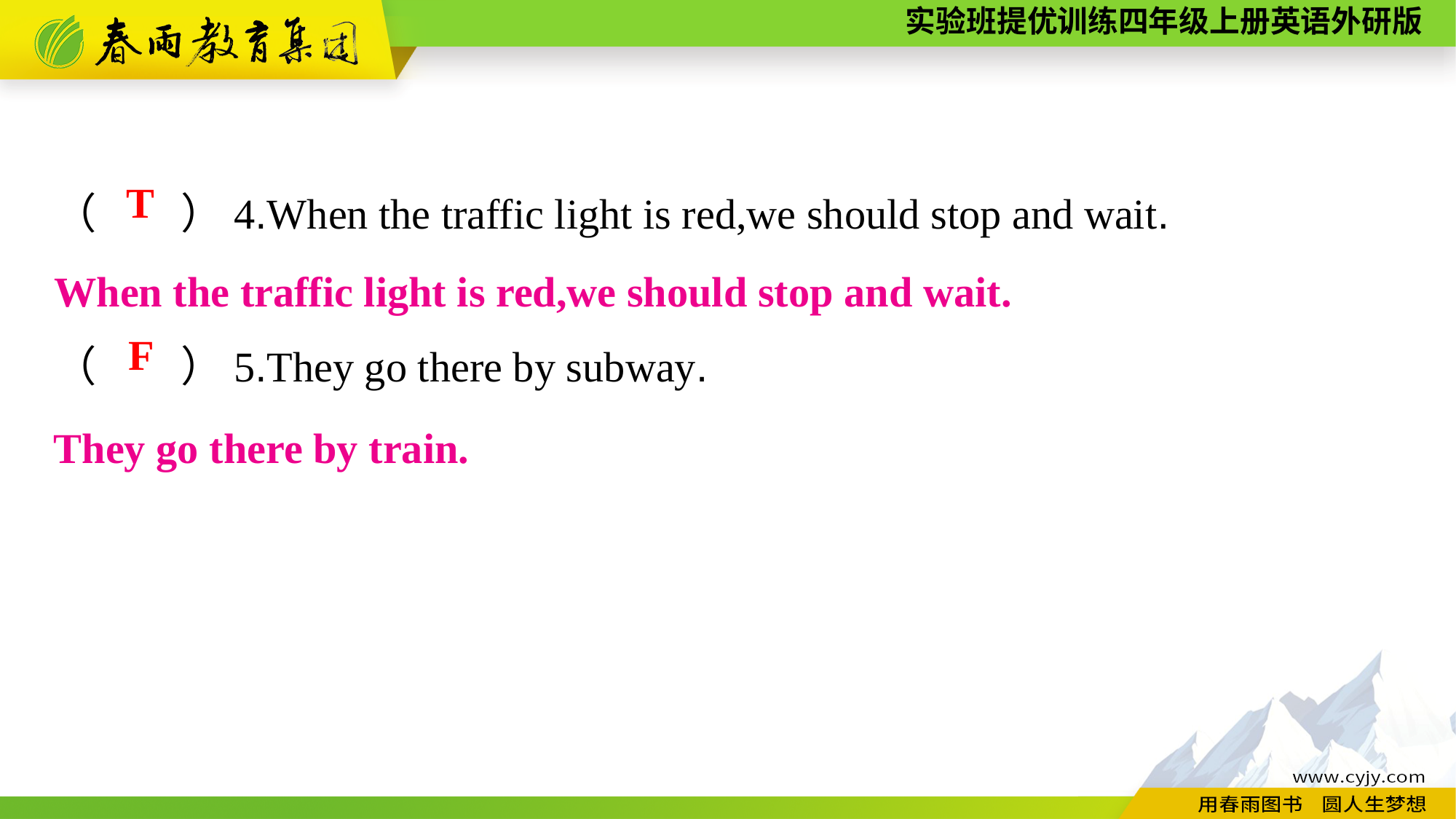

（　　）4.When the traffic light is red,we should stop and wait.

（　　）5.They go there by subway.
T
When the traffic light is red,we should stop and wait.
F
They go there by train.